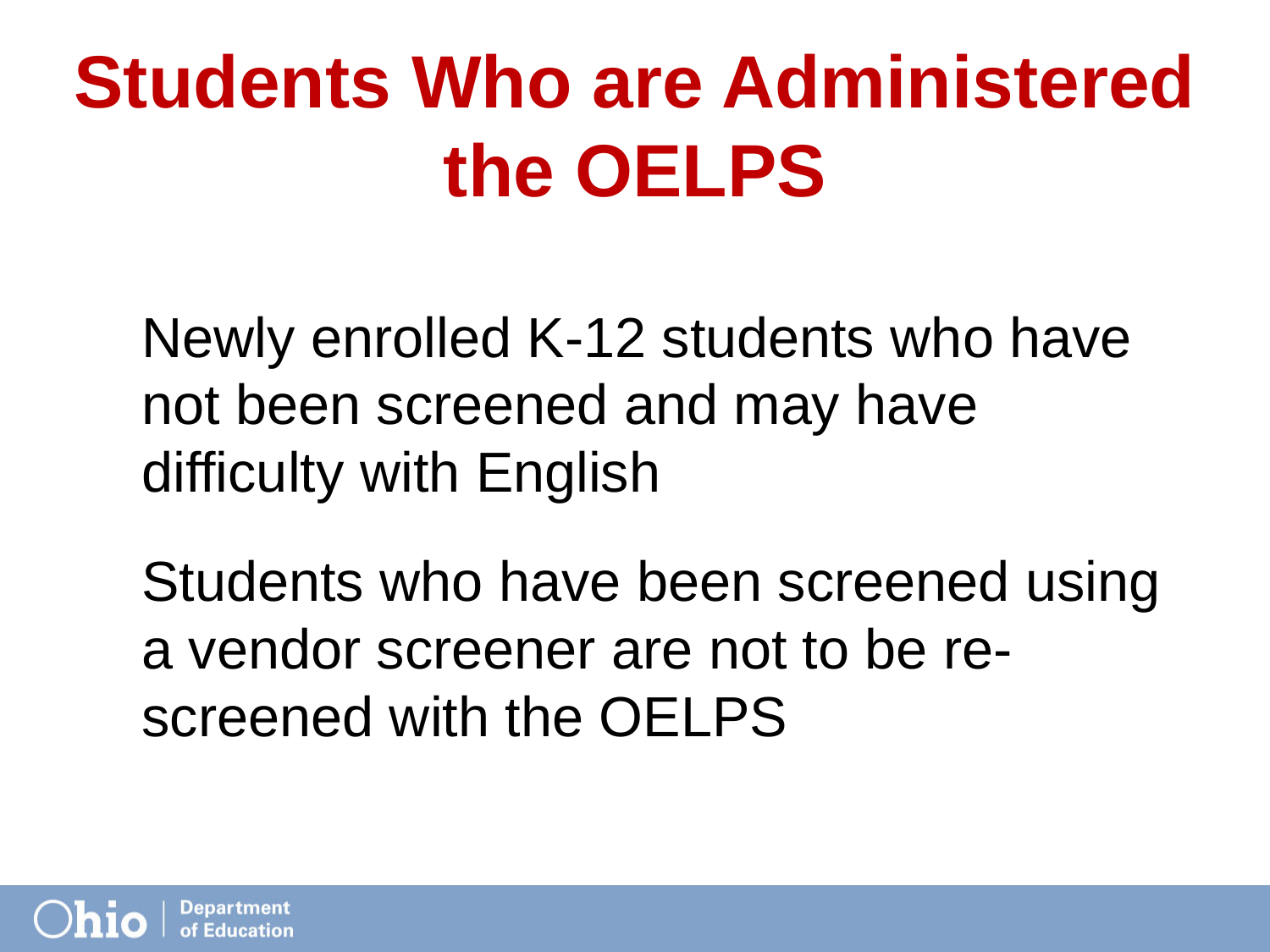

# Students Who are Administered the OELPS
Newly enrolled K-12 students who have not been screened and may have difficulty with English

Students who have been screened using a vendor screener are not to be re-screened with the OELPS